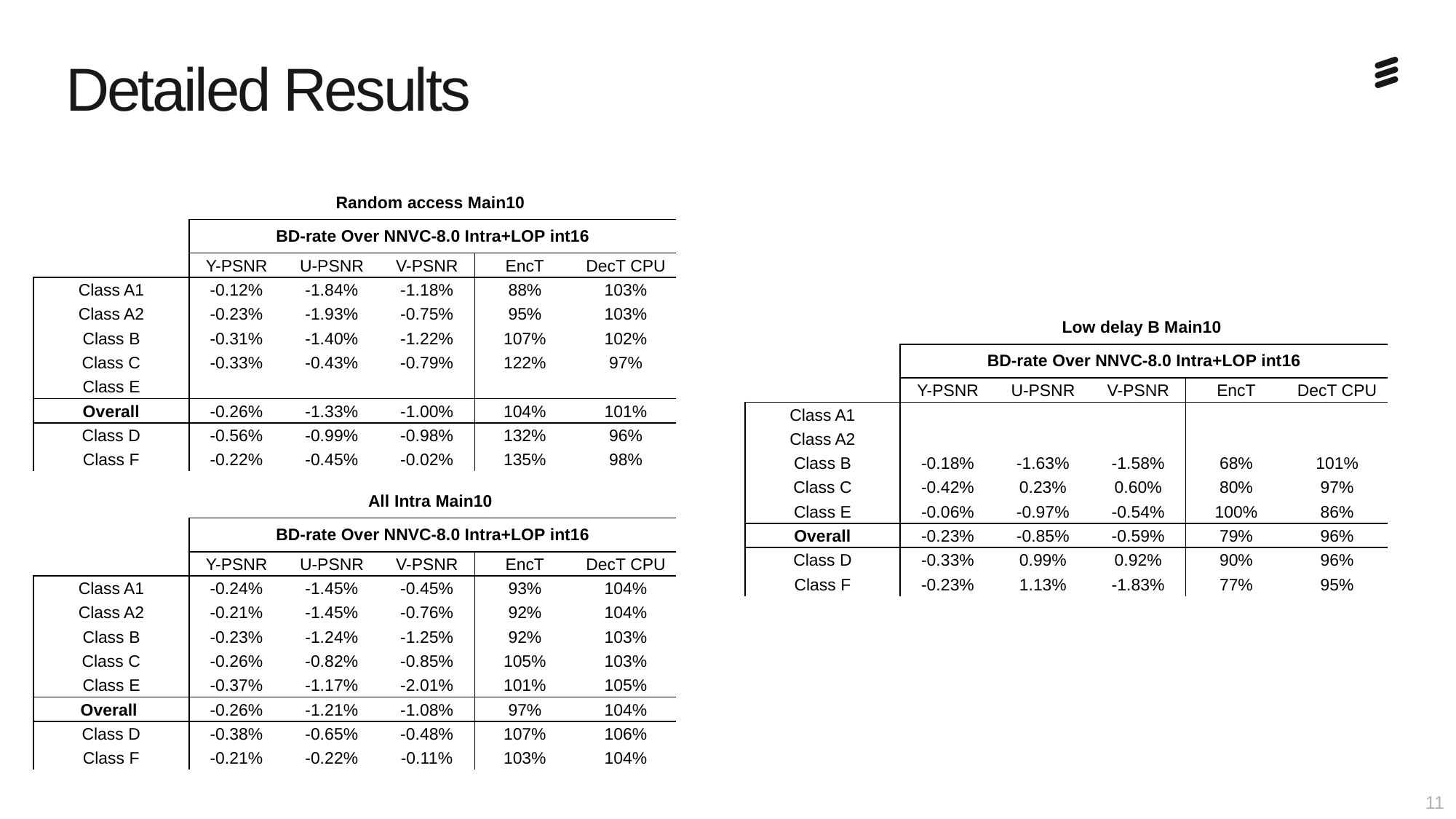

# Detailed Results
|  | Random access Main10 |  |  |  |  |
| --- | --- | --- | --- | --- | --- |
|  | BD-rate Over NNVC-8.0 Intra+LOP int16 |  |  |  |  |
|  | Y-PSNR | U-PSNR | V-PSNR | EncT | DecT CPU |
| Class A1 | -0.12% | -1.84% | -1.18% | 88% | 103% |
| Class A2 | -0.23% | -1.93% | -0.75% | 95% | 103% |
| Class B | -0.31% | -1.40% | -1.22% | 107% | 102% |
| Class C | -0.33% | -0.43% | -0.79% | 122% | 97% |
| Class E |  |  |  |  |  |
| Overall | -0.26% | -1.33% | -1.00% | 104% | 101% |
| Class D | -0.56% | -0.99% | -0.98% | 132% | 96% |
| Class F | -0.22% | -0.45% | -0.02% | 135% | 98% |
|  | Low delay B Main10 |  |  |  |  |
| --- | --- | --- | --- | --- | --- |
|  | BD-rate Over NNVC-8.0 Intra+LOP int16 |  |  |  |  |
|  | Y-PSNR | U-PSNR | V-PSNR | EncT | DecT CPU |
| Class A1 |  |  |  |  |  |
| Class A2 |  |  |  |  |  |
| Class B | -0.18% | -1.63% | -1.58% | 68% | 101% |
| Class C | -0.42% | 0.23% | 0.60% | 80% | 97% |
| Class E | -0.06% | -0.97% | -0.54% | 100% | 86% |
| Overall | -0.23% | -0.85% | -0.59% | 79% | 96% |
| Class D | -0.33% | 0.99% | 0.92% | 90% | 96% |
| Class F | -0.23% | 1.13% | -1.83% | 77% | 95% |
|  | All Intra Main10 |  |  |  |  |
| --- | --- | --- | --- | --- | --- |
|  | BD-rate Over NNVC-8.0 Intra+LOP int16 |  |  |  |  |
|  | Y-PSNR | U-PSNR | V-PSNR | EncT | DecT CPU |
| Class A1 | -0.24% | -1.45% | -0.45% | 93% | 104% |
| Class A2 | -0.21% | -1.45% | -0.76% | 92% | 104% |
| Class B | -0.23% | -1.24% | -1.25% | 92% | 103% |
| Class C | -0.26% | -0.82% | -0.85% | 105% | 103% |
| Class E | -0.37% | -1.17% | -2.01% | 101% | 105% |
| Overall | -0.26% | -1.21% | -1.08% | 97% | 104% |
| Class D | -0.38% | -0.65% | -0.48% | 107% | 106% |
| Class F | -0.21% | -0.22% | -0.11% | 103% | 104% |
11